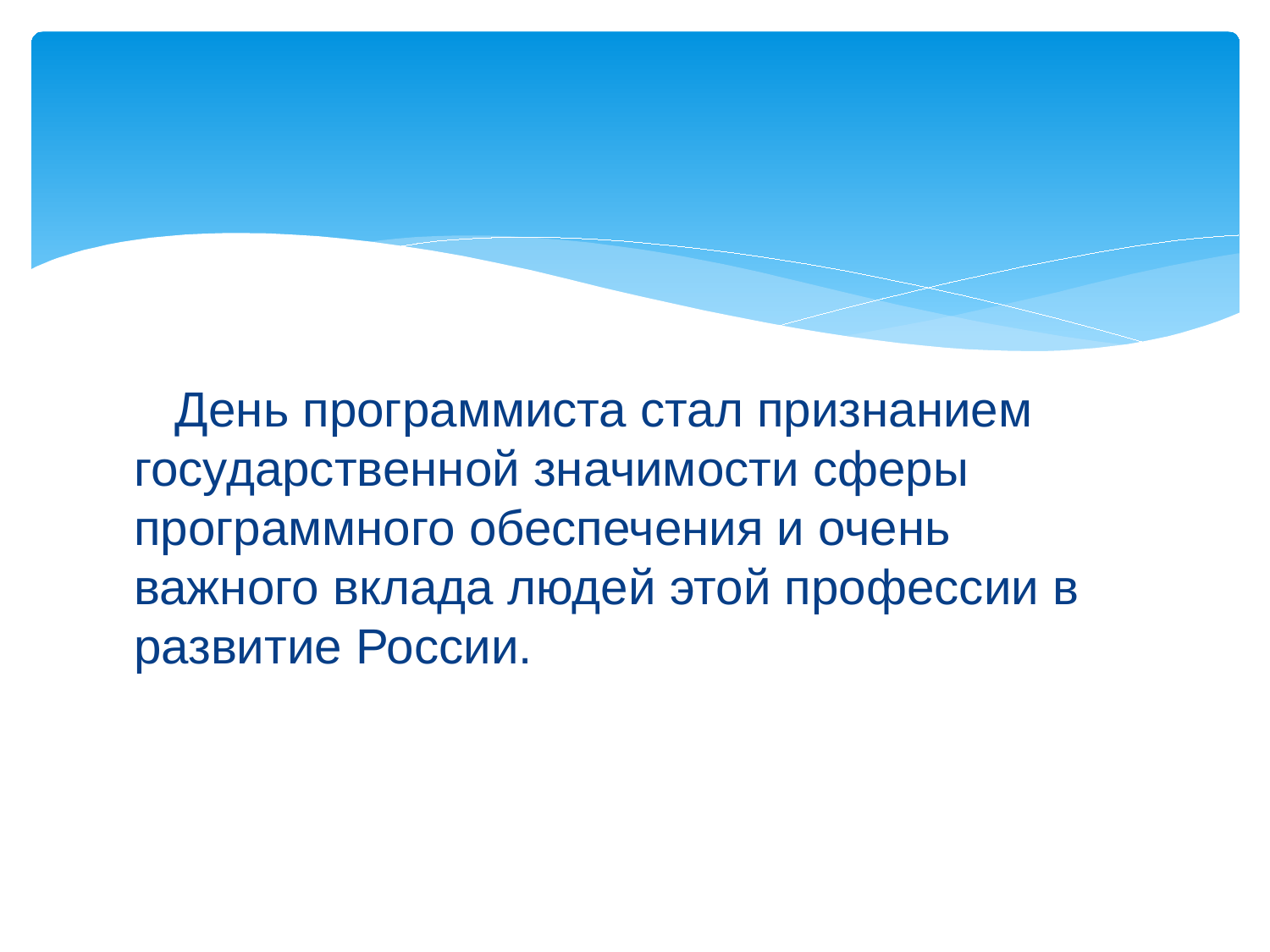

День программиста стал признанием государственной значимости сферы программного обеспечения и очень важного вклада людей этой профессии в развитие России.